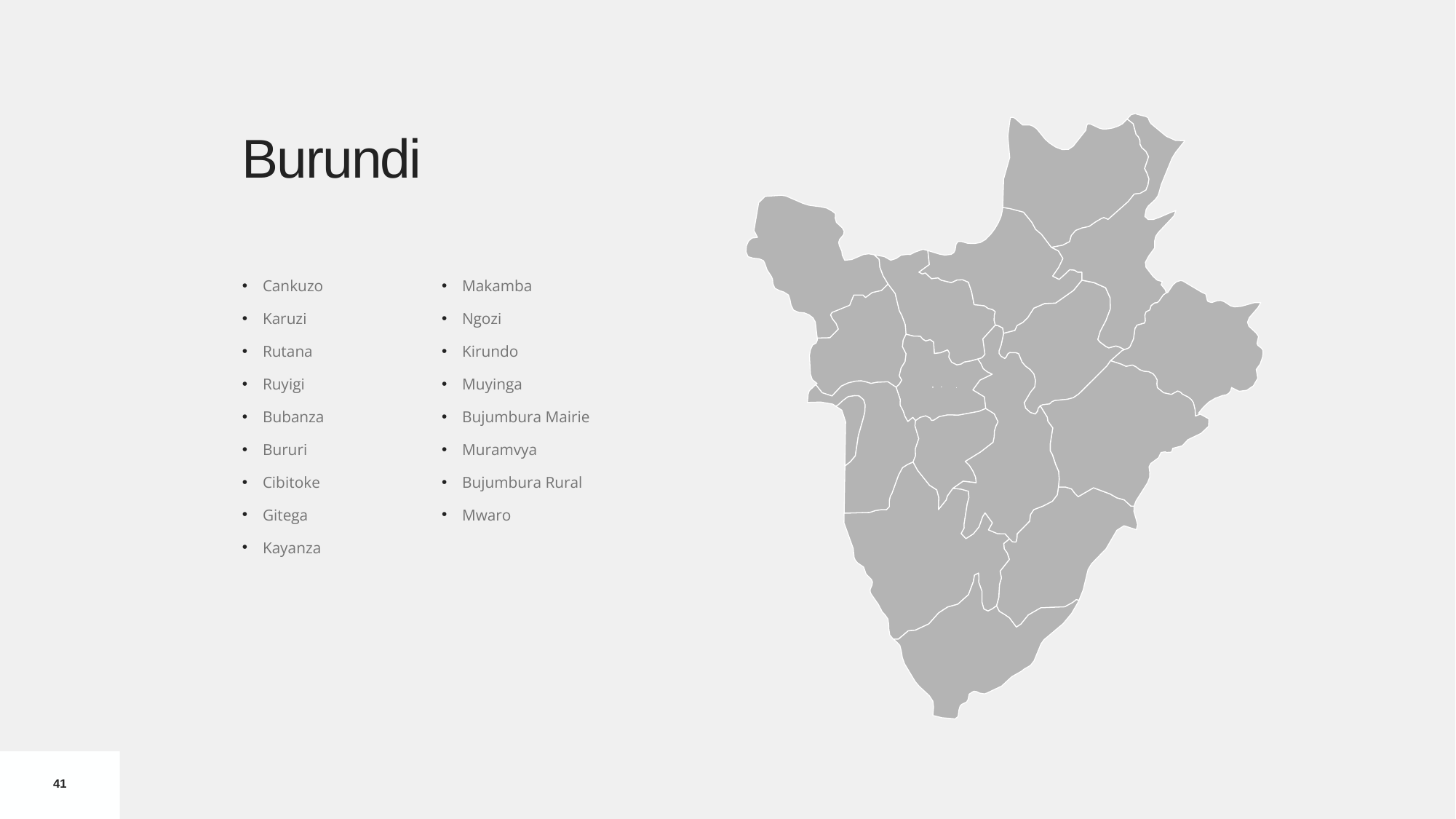

# Burundi

Cankuzo
Karuzi
Rutana
Ruyigi
Bubanza
Bururi
Cibitoke
Gitega
Kayanza
Makamba
Ngozi
Kirundo
Muyinga
Bujumbura Mairie
Muramvya
Bujumbura Rural
Mwaro